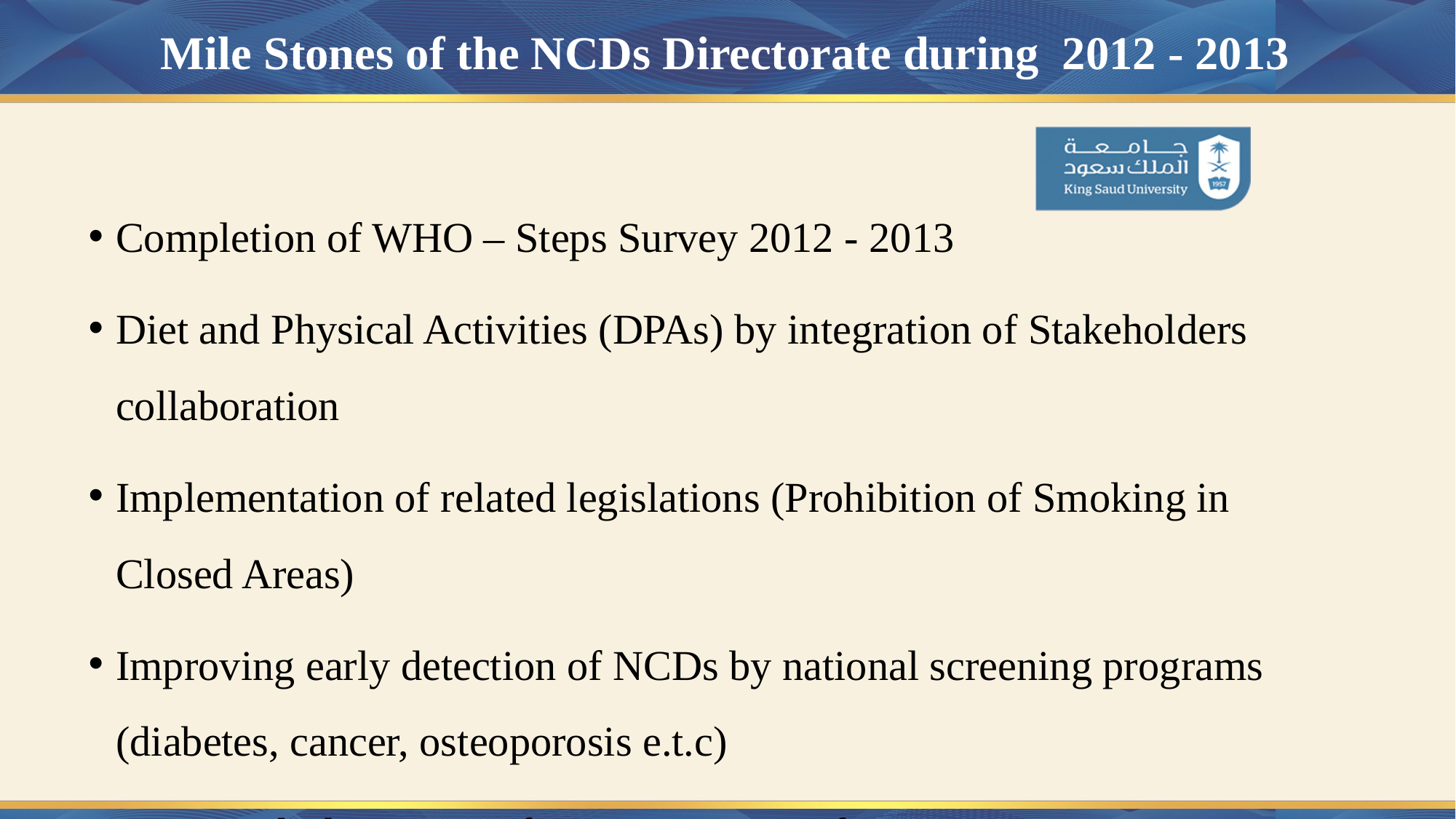

# Mile Stones of the NCDs Directorate during  2012 - 2013
Completion of WHO – Steps Survey 2012 - 2013
Diet and Physical Activities (DPAs) by integration of Stakeholders collaboration
Implementation of related legislations (Prohibition of Smoking in Closed Areas)
Improving early detection of NCDs by national screening programs (diabetes, cancer, osteoporosis e.t.c)
Integrated Electronic Information System for NCDs